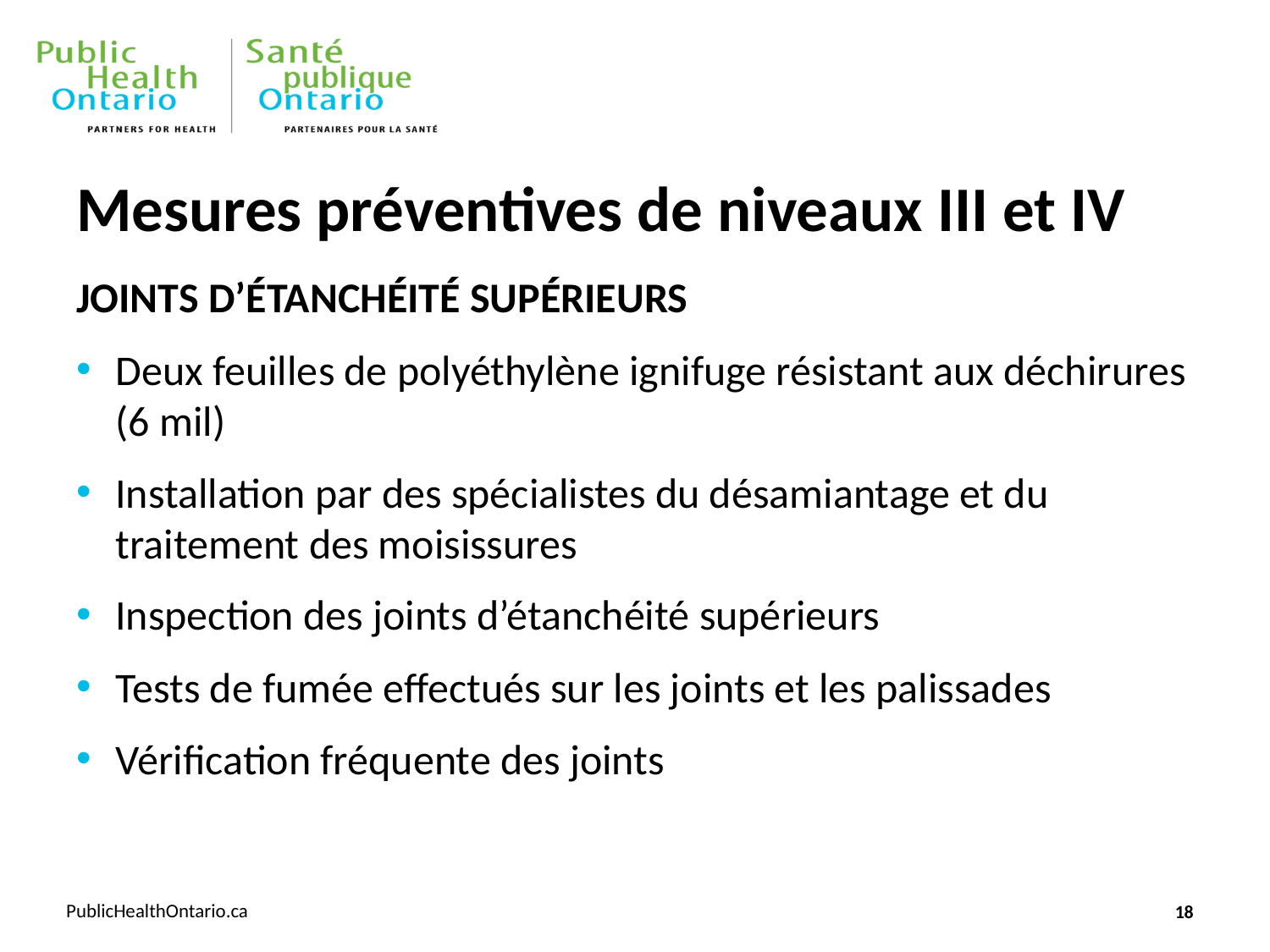

# Mesures préventives de niveaux III et IV
Joints d’étanchéité supérieurs
Deux feuilles de polyéthylène ignifuge résistant aux déchirures (6 mil)
Installation par des spécialistes du désamiantage et du traitement des moisissures
Inspection des joints d’étanchéité supérieurs
Tests de fumée effectués sur les joints et les palissades
Vérification fréquente des joints
18